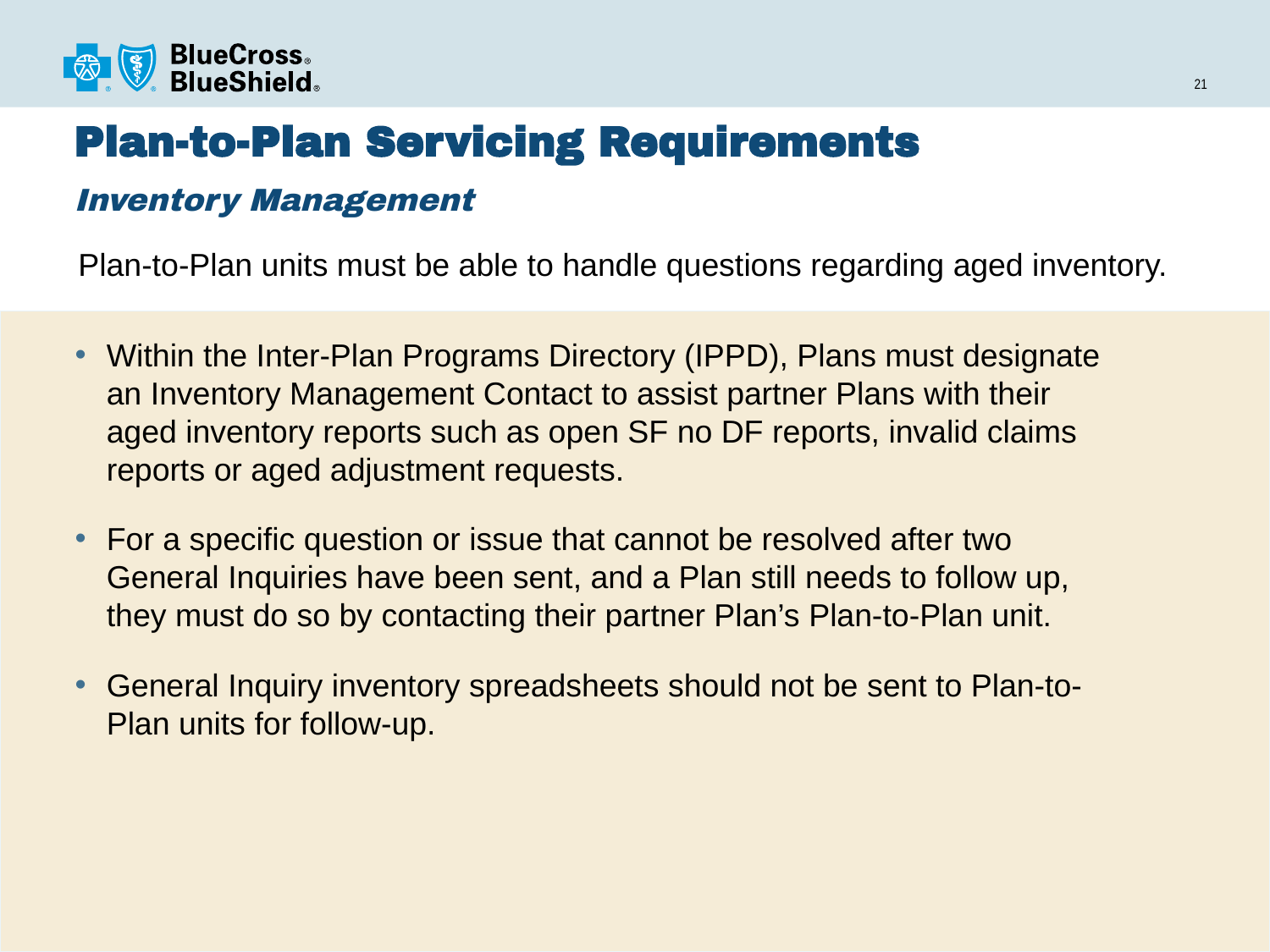

# Plan-to-Plan Servicing Requirements Inventory Management
Plan-to-Plan units must be able to handle questions regarding aged inventory.

Within the Inter-Plan Programs Directory (IPPD), Plans must designate an Inventory Management Contact to assist partner Plans with their aged inventory reports such as open SF no DF reports, invalid claims reports or aged adjustment requests.
For a specific question or issue that cannot be resolved after two General Inquiries have been sent, and a Plan still needs to follow up, they must do so by contacting their partner Plan’s Plan-to-Plan unit.
General Inquiry inventory spreadsheets should not be sent to Plan-to-Plan units for follow-up.